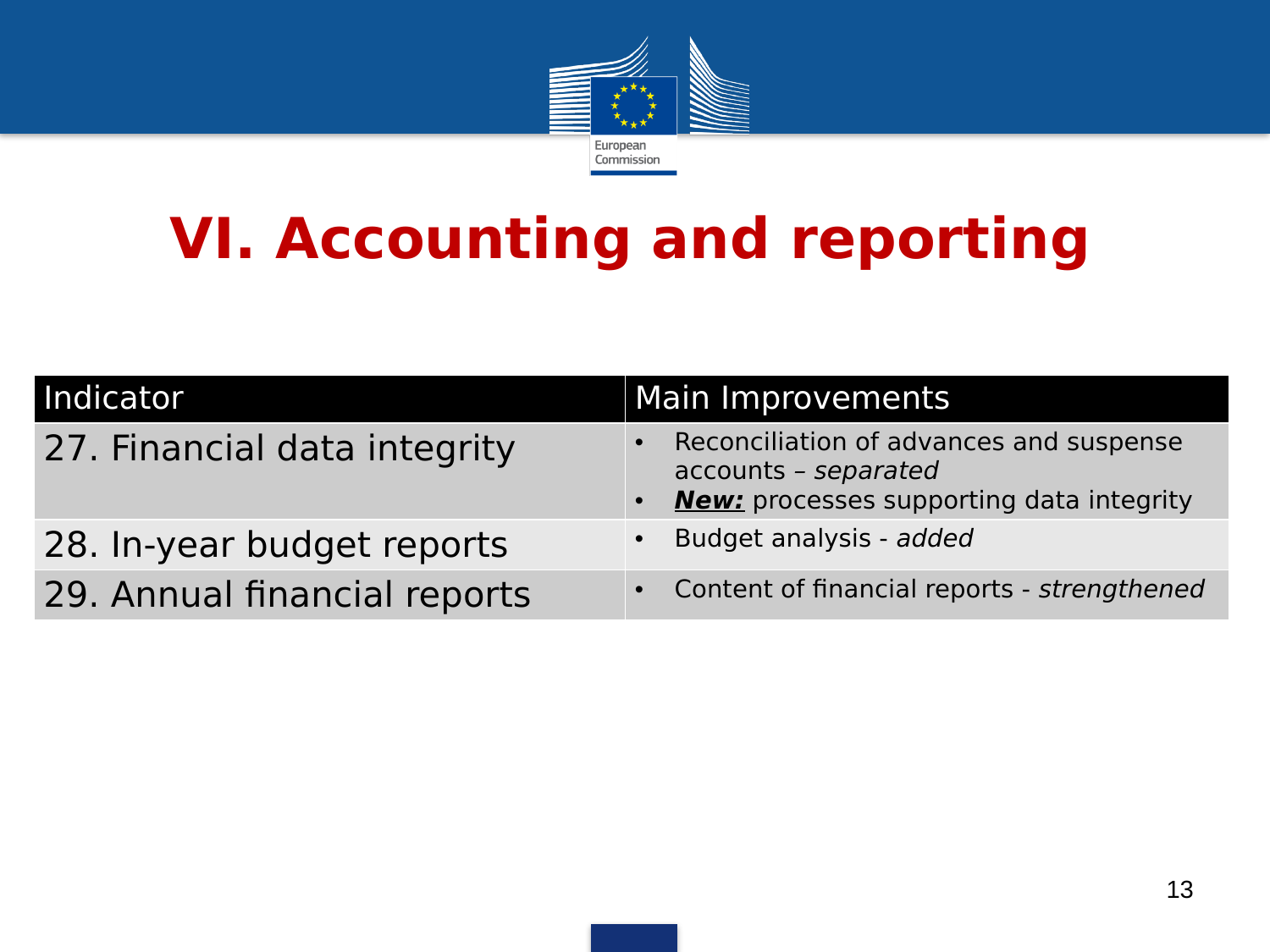

# VI. Accounting and reporting
| Indicator | Main Improvements |
| --- | --- |
| 27. Financial data integrity | Reconciliation of advances and suspense accounts – separated New: processes supporting data integrity |
| 28. In-year budget reports | Budget analysis - added |
| 29. Annual financial reports | Content of financial reports - strengthened |
13